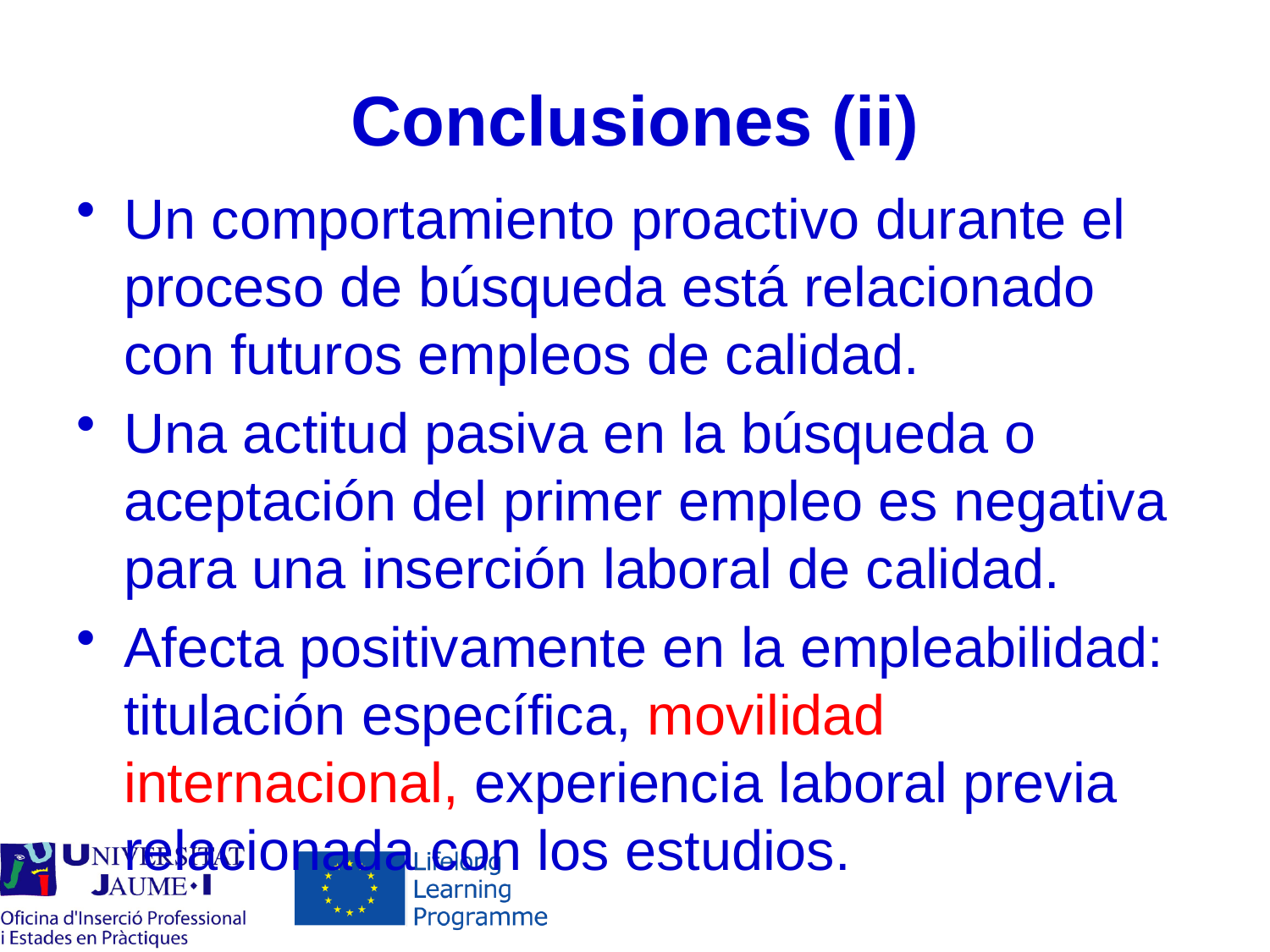

# Conclusiones (ii)
Un comportamiento proactivo durante el proceso de búsqueda está relacionado con futuros empleos de calidad.
Una actitud pasiva en la búsqueda o aceptación del primer empleo es negativa para una inserción laboral de calidad.
Afecta positivamente en la empleabilidad: titulación específica, movilidad internacional, experiencia laboral previa relacionada con los estudios.